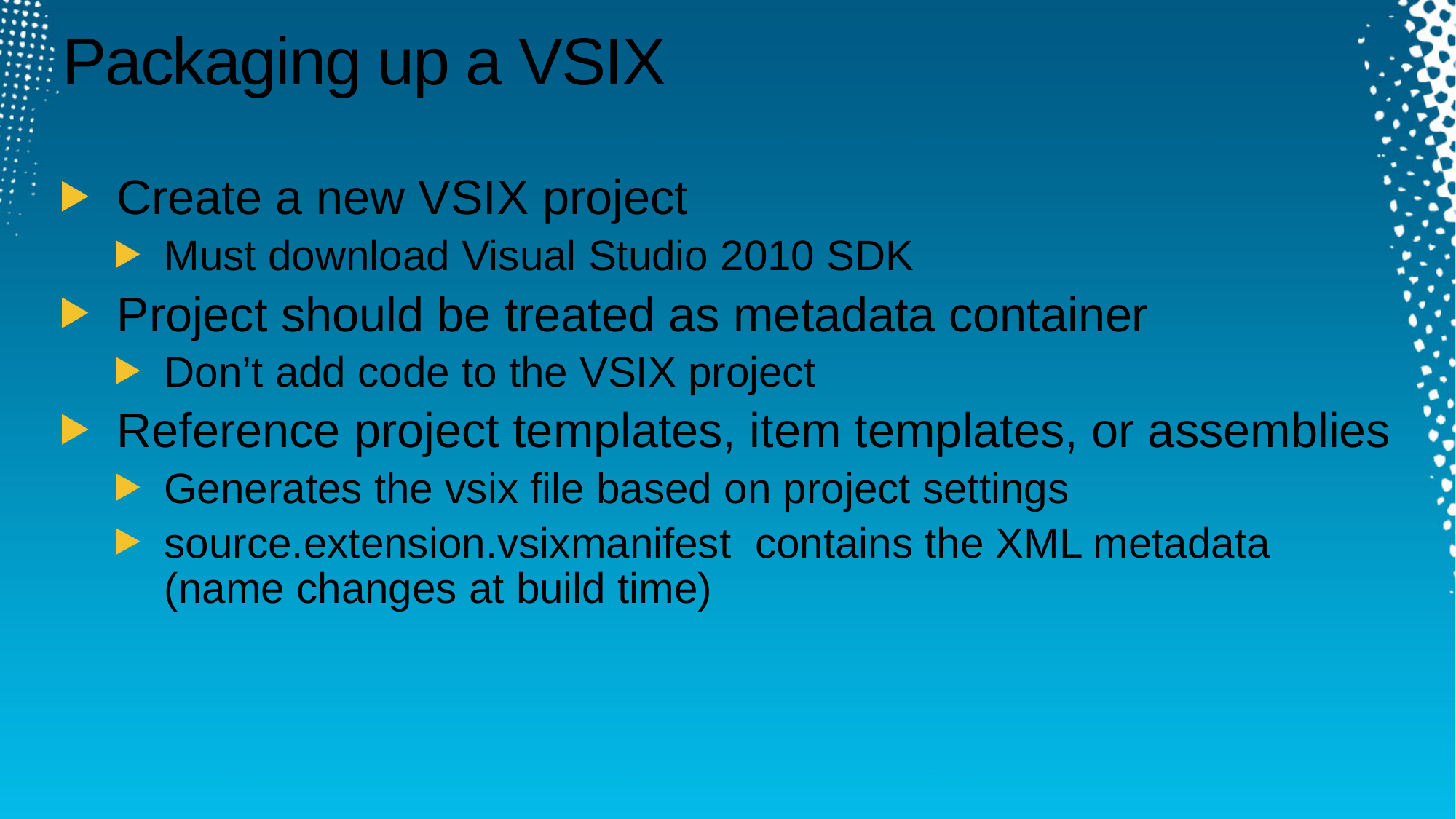

# Packaging up a VSIX
Create a new VSIX project
Must download Visual Studio 2010 SDK
Project should be treated as metadata container
Don’t add code to the VSIX project
Reference project templates, item templates, or assemblies
Generates the vsix file based on project settings
source.extension.vsixmanifest  contains the XML metadata (name changes at build time)